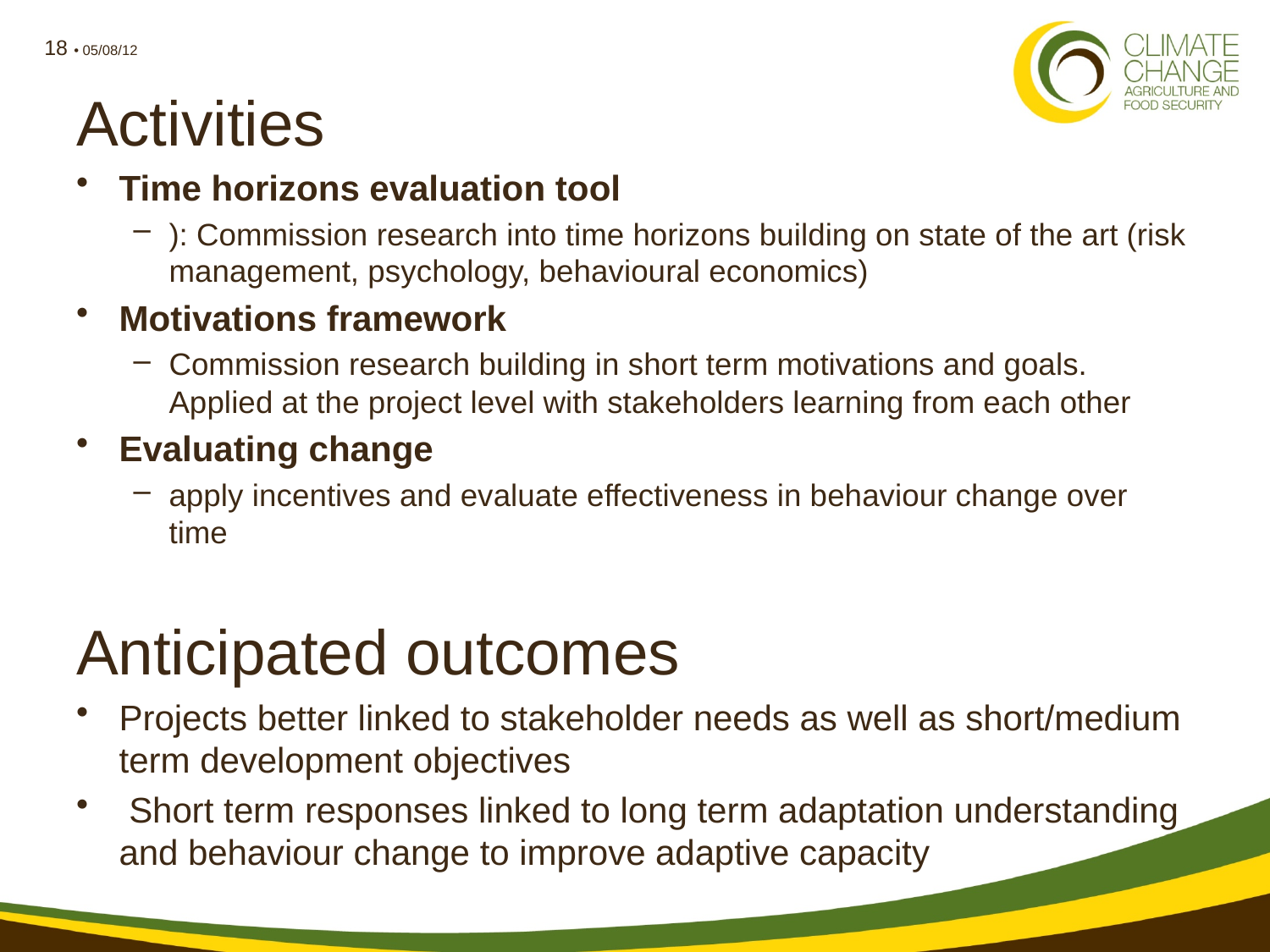

Activities
Time horizons evaluation tool
): Commission research into time horizons building on state of the art (risk management, psychology, behavioural economics)
Motivations framework
Commission research building in short term motivations and goals. Applied at the project level with stakeholders learning from each other
Evaluating change
apply incentives and evaluate effectiveness in behaviour change over time

Anticipated outcomes
Projects better linked to stakeholder needs as well as short/medium term development objectives
 Short term responses linked to long term adaptation understanding and behaviour change to improve adaptive capacity